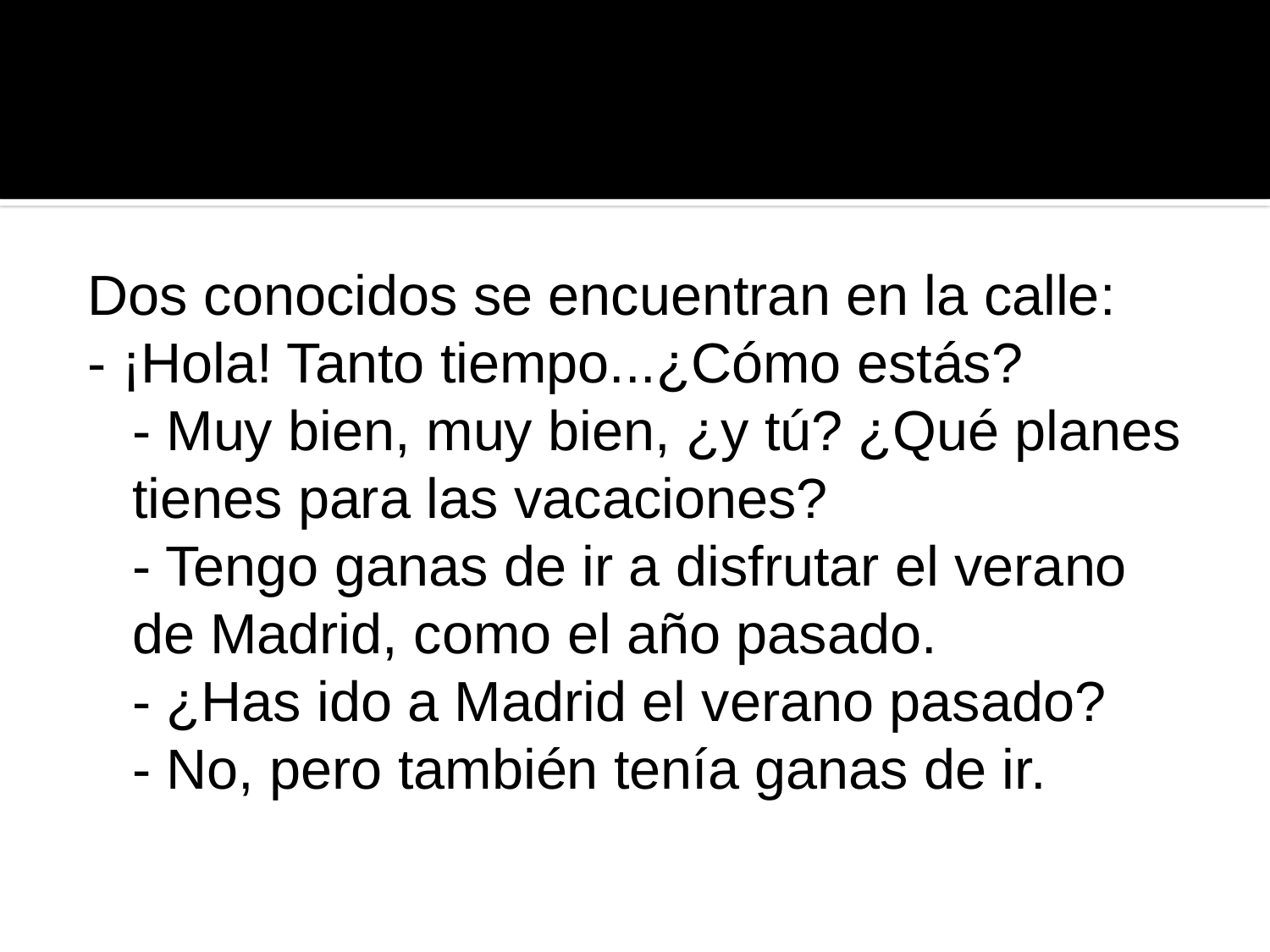

Dos conocidos se encuentran en la calle:
- ¡Hola! Tanto tiempo...¿Cómo estás? 
- Muy bien, muy bien, ¿y tú? ¿Qué planes tienes para las vacaciones? 
- Tengo ganas de ir a disfrutar el verano de Madrid, como el año pasado. 
- ¿Has ido a Madrid el verano pasado? 
- No, pero también tenía ganas de ir.